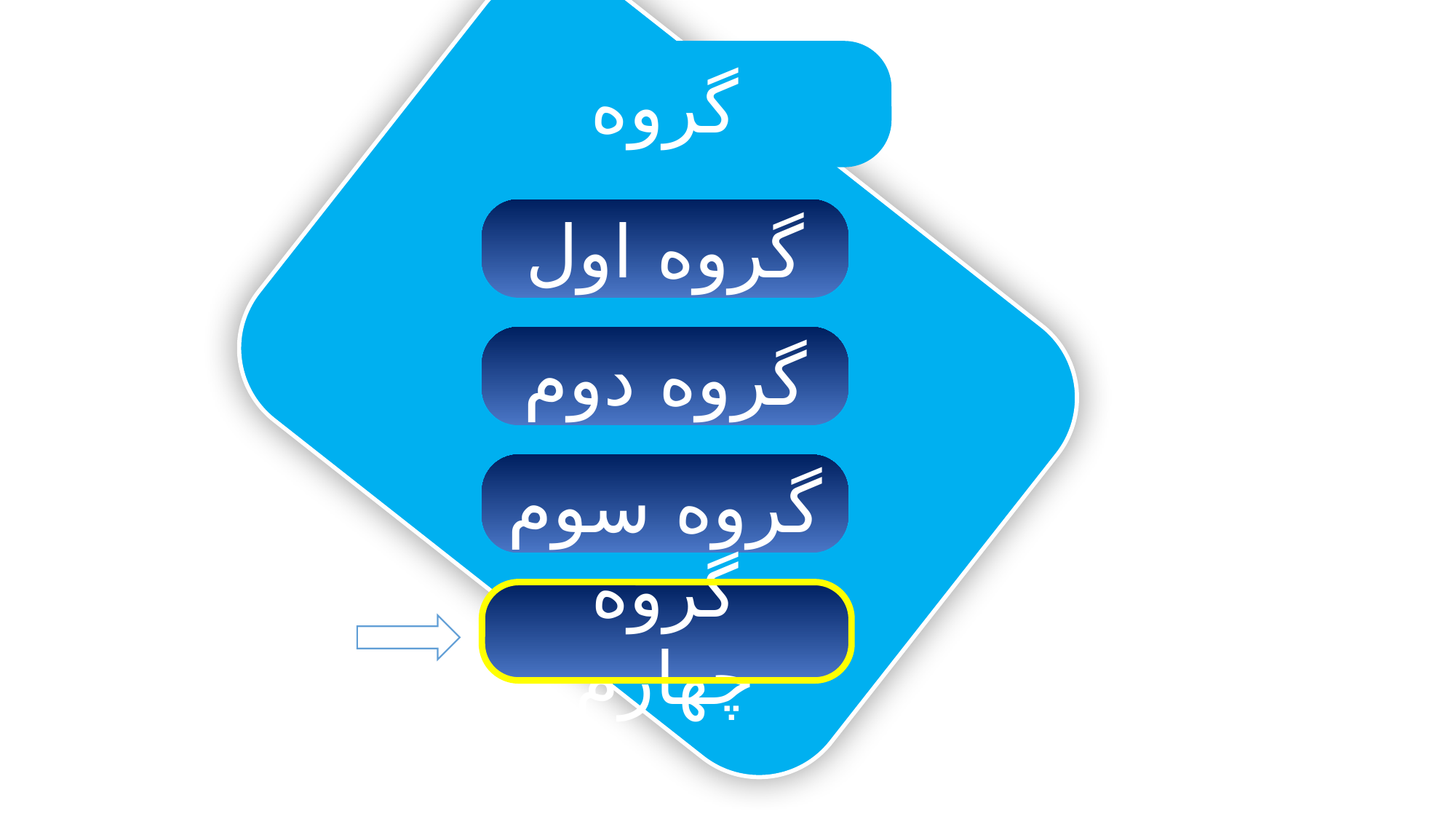

گروه
گروه اول
گروه دوم
گروه سوم
گروه چهارم